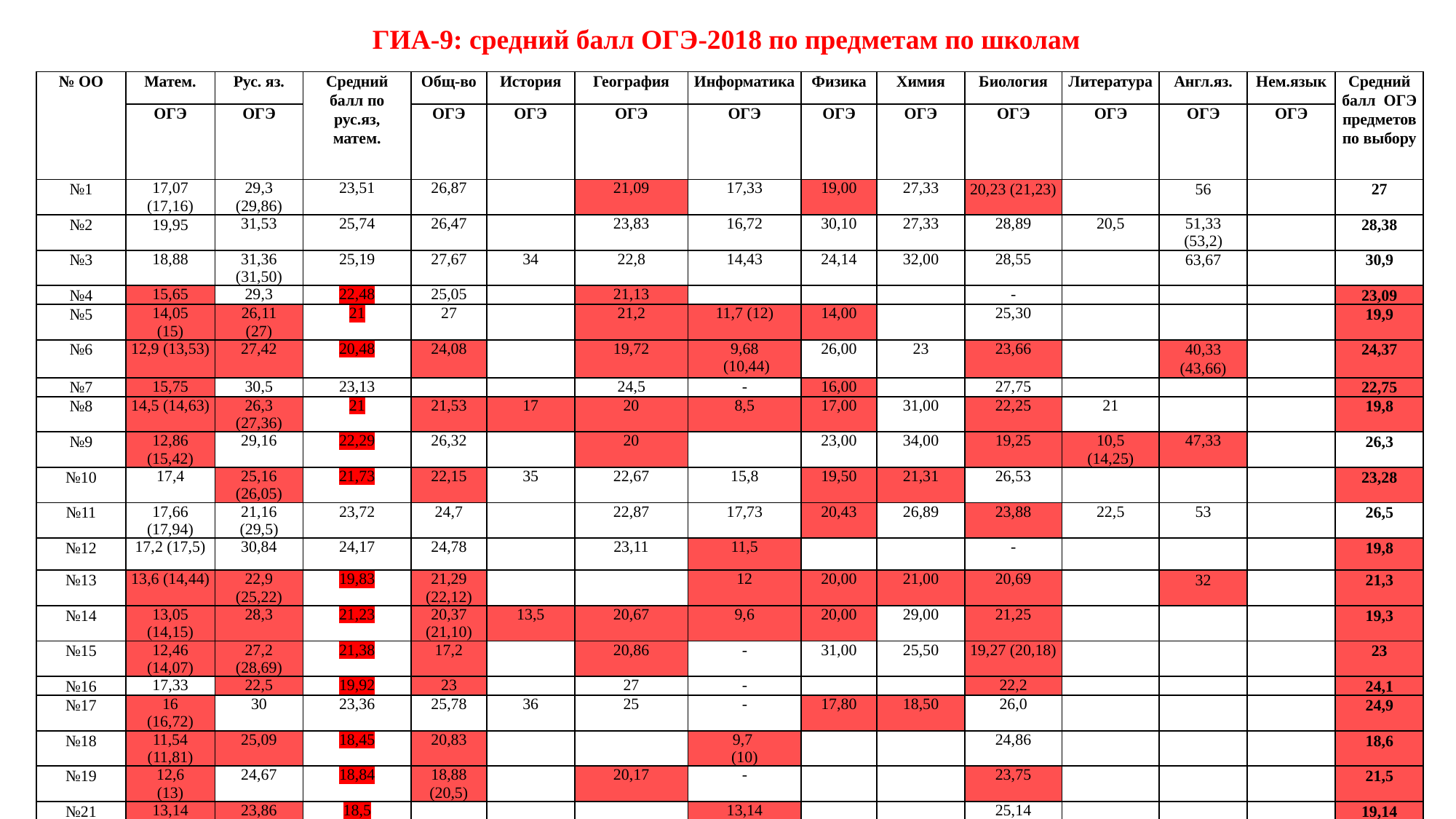

# ГИА-9: средний балл ОГЭ-2018 по предметам по школам
| № ОО | Матем. | Рус. яз. | Средний балл по рус.яз, матем. | Общ-во | История | География | Информатика | Физика | Химия | Биология | Литература | Англ.яз. | Нем.язык | Средний балл ОГЭ предметов по выбору |
| --- | --- | --- | --- | --- | --- | --- | --- | --- | --- | --- | --- | --- | --- | --- |
|  | ОГЭ | ОГЭ |  | ОГЭ | ОГЭ | ОГЭ | ОГЭ | ОГЭ | ОГЭ | ОГЭ | ОГЭ | ОГЭ | ОГЭ |  |
| №1 | 17,07 (17,16) | 29,3 (29,86) | 23,51 | 26,87 |  | 21,09 | 17,33 | 19,00 | 27,33 | 20,23 (21,23) |  | 56 |  | 27 |
| №2 | 19,95 | 31,53 | 25,74 | 26,47 |  | 23,83 | 16,72 | 30,10 | 27,33 | 28,89 | 20,5 | 51,33 (53,2) |  | 28,38 |
| №3 | 18,88 | 31,36 (31,50) | 25,19 | 27,67 | 34 | 22,8 | 14,43 | 24,14 | 32,00 | 28,55 |  | 63,67 |  | 30,9 |
| №4 | 15,65 | 29,3 | 22,48 | 25,05 |  | 21,13 |  |  |  | - |  |  |  | 23,09 |
| №5 | 14,05 (15) | 26,11 (27) | 21 | 27 |  | 21,2 | 11,7 (12) | 14,00 |  | 25,30 |  |  |  | 19,9 |
| №6 | 12,9 (13,53) | 27,42 | 20,48 | 24,08 |  | 19,72 | 9,68 (10,44) | 26,00 | 23 | 23,66 |  | 40,33 (43,66) |  | 24,37 |
| №7 | 15,75 | 30,5 | 23,13 |  |  | 24,5 | - | 16,00 |  | 27,75 |  |  |  | 22,75 |
| №8 | 14,5 (14,63) | 26,3 (27,36) | 21 | 21,53 | 17 | 20 | 8,5 | 17,00 | 31,00 | 22,25 | 21 |  |  | 19,8 |
| №9 | 12,86 (15,42) | 29,16 | 22,29 | 26,32 |  | 20 |  | 23,00 | 34,00 | 19,25 | 10,5 (14,25) | 47,33 |  | 26,3 |
| №10 | 17,4 | 25,16 (26,05) | 21,73 | 22,15 | 35 | 22,67 | 15,8 | 19,50 | 21,31 | 26,53 |  |  |  | 23,28 |
| №11 | 17,66 (17,94) | 21,16 (29,5) | 23,72 | 24,7 |  | 22,87 | 17,73 | 20,43 | 26,89 | 23,88 | 22,5 | 53 |  | 26,5 |
| №12 | 17,2 (17,5) | 30,84 | 24,17 | 24,78 |  | 23,11 | 11,5 |  |  | - |  |  |  | 19,8 |
| №13 | 13,6 (14,44) | 22,9 (25,22) | 19,83 | 21,29 (22,12) |  |  | 12 | 20,00 | 21,00 | 20,69 |  | 32 |  | 21,3 |
| №14 | 13,05 (14,15) | 28,3 | 21,23 | 20,37 (21,10) | 13,5 | 20,67 | 9,6 | 20,00 | 29,00 | 21,25 |  |  |  | 19,3 |
| №15 | 12,46 (14,07) | 27,2 (28,69) | 21,38 | 17,2 |  | 20,86 | - | 31,00 | 25,50 | 19,27 (20,18) |  |  |  | 23 |
| №16 | 17,33 | 22,5 | 19,92 | 23 |  | 27 | - |  |  | 22,2 |  |  |  | 24,1 |
| №17 | 16 (16,72) | 30 | 23,36 | 25,78 | 36 | 25 | - | 17,80 | 18,50 | 26,0 |  |  |  | 24,9 |
| №18 | 11,54 (11,81) | 25,09 | 18,45 | 20,83 |  |  | 9,7 (10) |  |  | 24,86 |  |  |  | 18,6 |
| №19 | 12,6 (13) | 24,67 | 18,84 | 18,88 (20,5) |  | 20,17 | - |  |  | 23,75 |  |  |  | 21,5 |
| №21 | 13,14 | 23,86 | 18,5 |  |  |  | 13,14 |  |  | 25,14 |  |  |  | 19,14 |
| Район | 16,45 (16,74) | 28,5 (28,9) | 22,82 | 24,38 (24,47) | 27,21 | 22,02 | 13,7 (13,84) | 22,35 | 25,29 | 23,97 (24,15) | 16,56 (18,22) | 50,33 (51,62) | - | 25,5 |